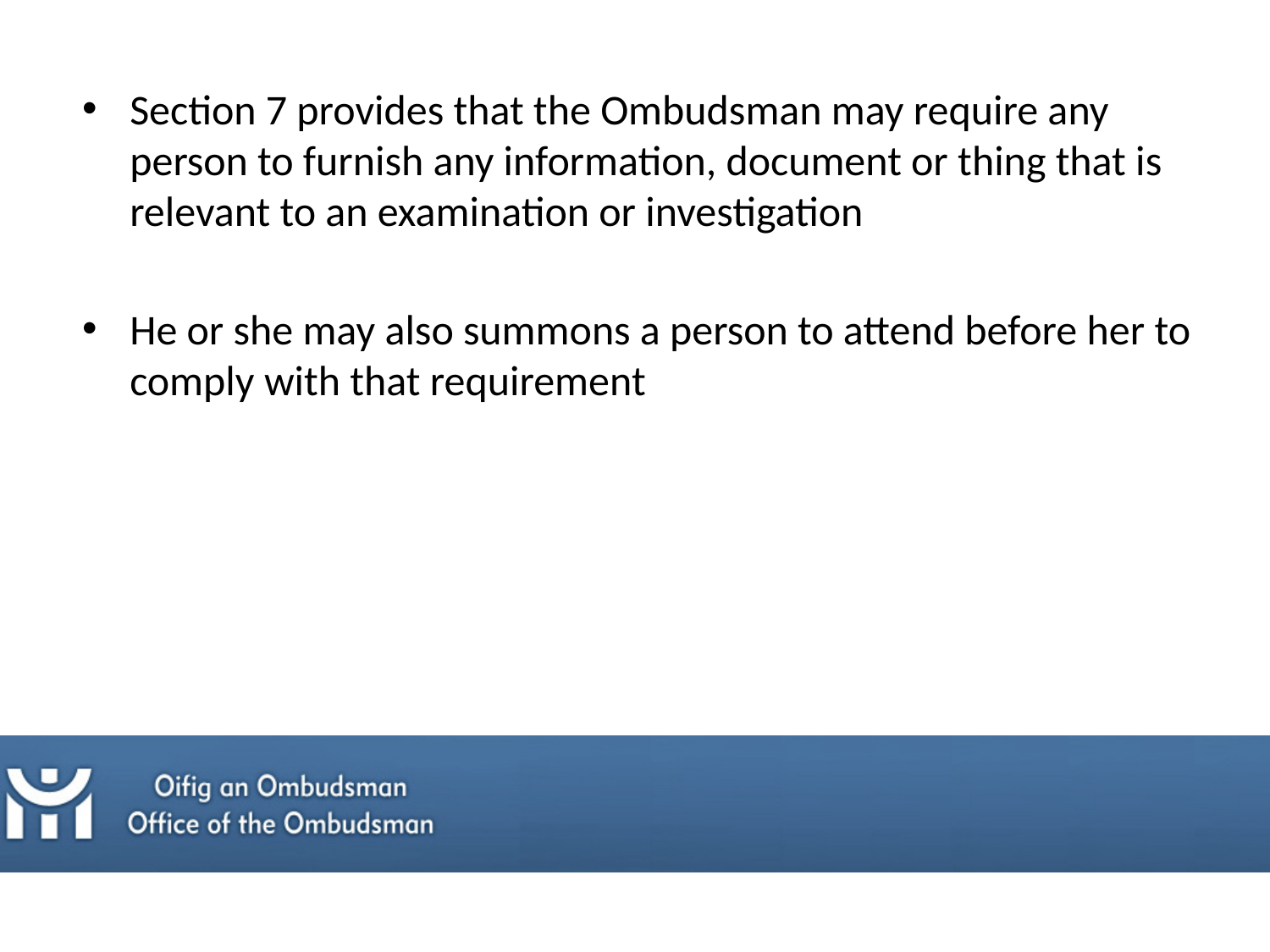

Section 7 provides that the Ombudsman may require any person to furnish any information, document or thing that is relevant to an examination or investigation

He or she may also summons a person to attend before her to comply with that requirement